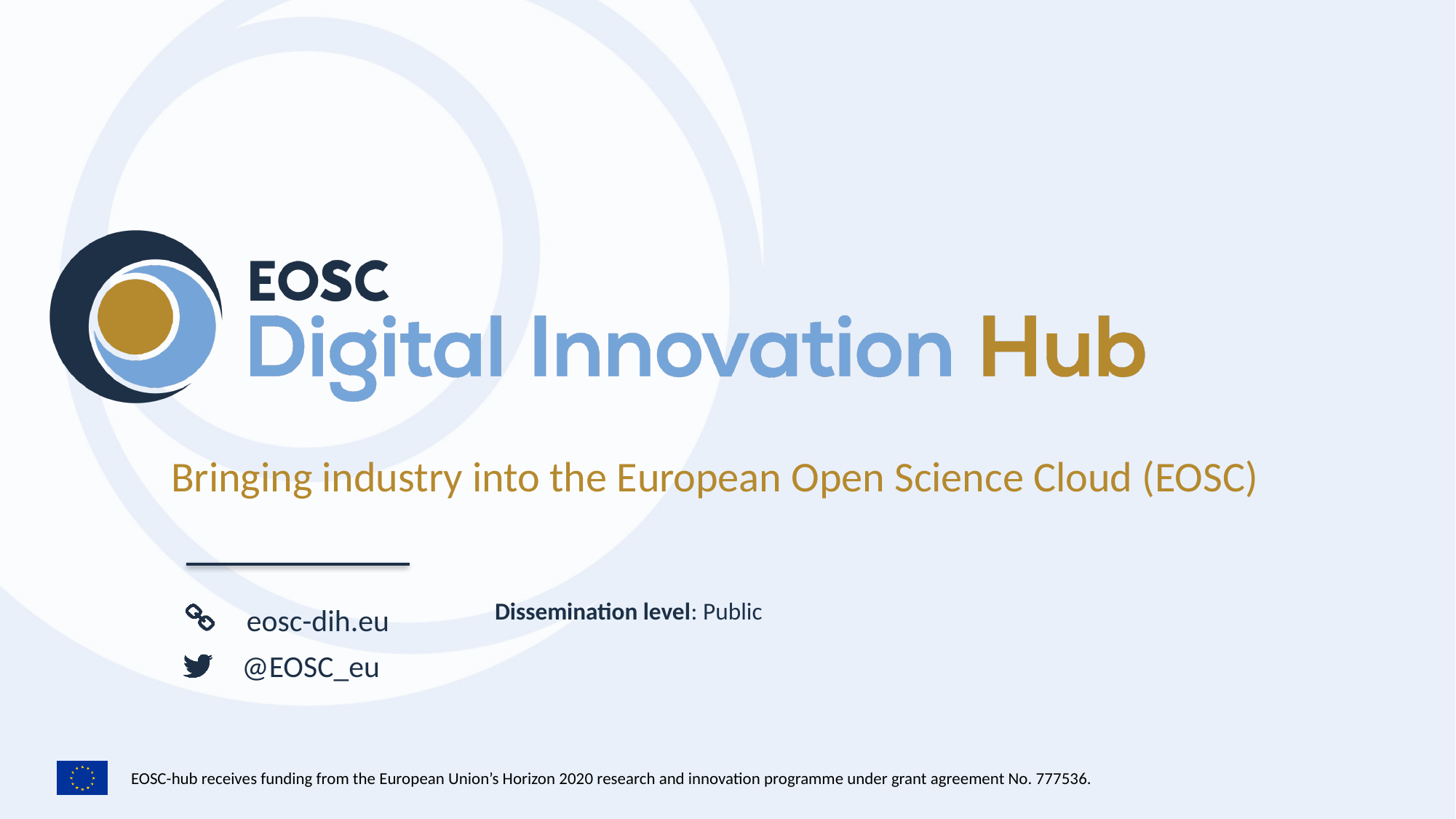

Bringing industry into the European Open Science Cloud (EOSC)
Dissemination level: Public